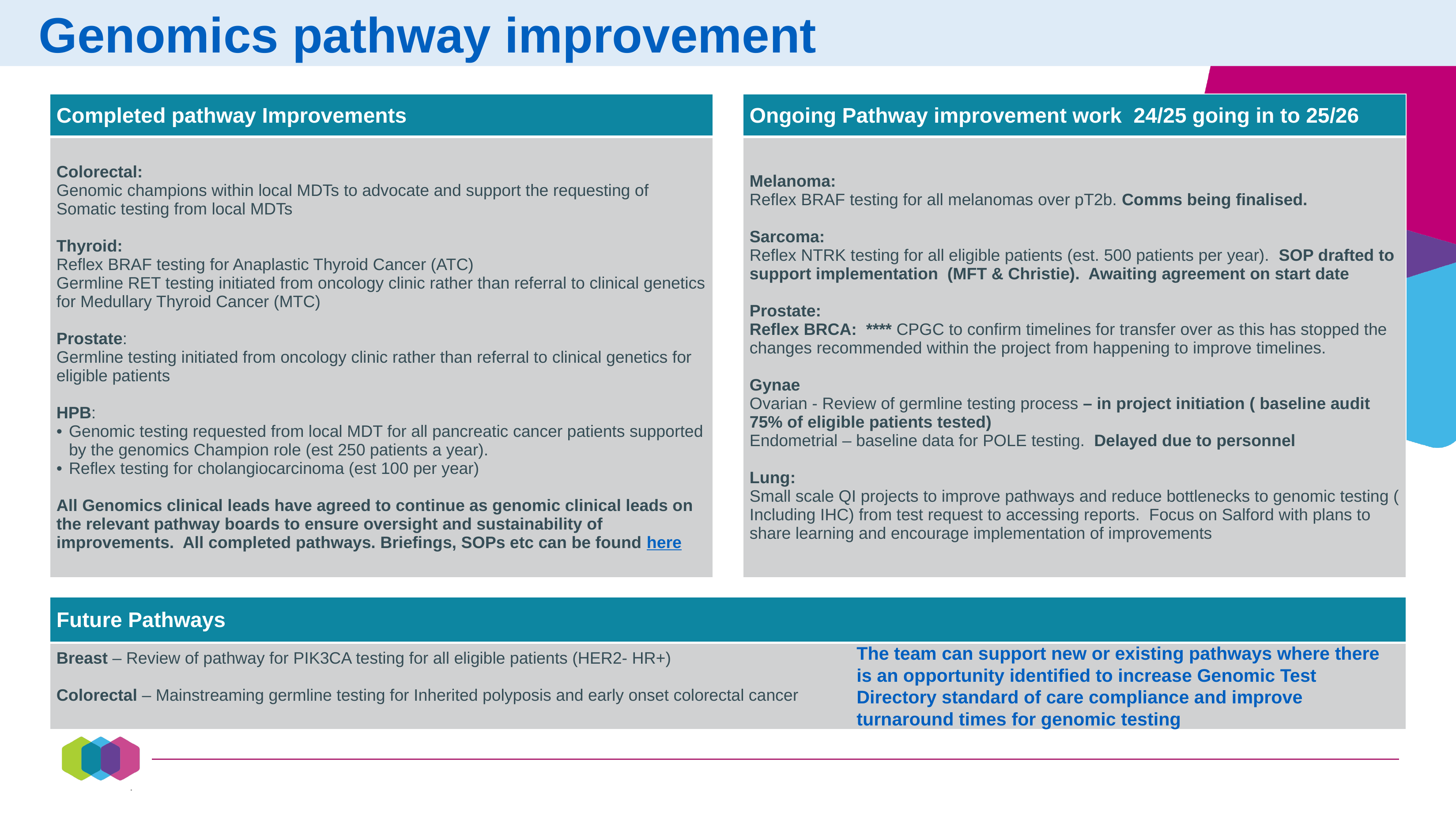

Genomics pathway improvement
| Completed pathway Improvements |
| --- |
| Colorectal: Genomic champions within local MDTs to advocate and support the requesting of Somatic testing from local MDTs Thyroid: Reflex BRAF testing for Anaplastic Thyroid Cancer (ATC) Germline RET testing initiated from oncology clinic rather than referral to clinical genetics for Medullary Thyroid Cancer (MTC) Prostate: Germline testing initiated from oncology clinic rather than referral to clinical genetics for eligible patients HPB: Genomic testing requested from local MDT for all pancreatic cancer patients supported by the genomics Champion role (est 250 patients a year). Reflex testing for cholangiocarcinoma (est 100 per year) All Genomics clinical leads have agreed to continue as genomic clinical leads on the relevant pathway boards to ensure oversight and sustainability of improvements. All completed pathways. Briefings, SOPs etc can be found here |
| Ongoing Pathway improvement work 24/25 going in to 25/26 |
| --- |
| Melanoma: Reflex BRAF testing for all melanomas over pT2b. Comms being finalised. Sarcoma: Reflex NTRK testing for all eligible patients (est. 500 patients per year). SOP drafted to support implementation (MFT & Christie). Awaiting agreement on start date Prostate: Reflex BRCA: \*\*\*\* CPGC to confirm timelines for transfer over as this has stopped the changes recommended within the project from happening to improve timelines. Gynae Ovarian - Review of germline testing process – in project initiation ( baseline audit 75% of eligible patients tested) Endometrial – baseline data for POLE testing. Delayed due to personnel Lung: Small scale QI projects to improve pathways and reduce bottlenecks to genomic testing ( Including IHC) from test request to accessing reports. Focus on Salford with plans to share learning and encourage implementation of improvements |
| Future Pathways |
| --- |
| Breast – Review of pathway for PIK3CA testing for all eligible patients (HER2- HR+) Colorectal – Mainstreaming germline testing for Inherited polyposis and early onset colorectal cancer |
The team can support new or existing pathways where there is an opportunity identified to increase Genomic Test Directory standard of care compliance and improve turnaround times for genomic testing